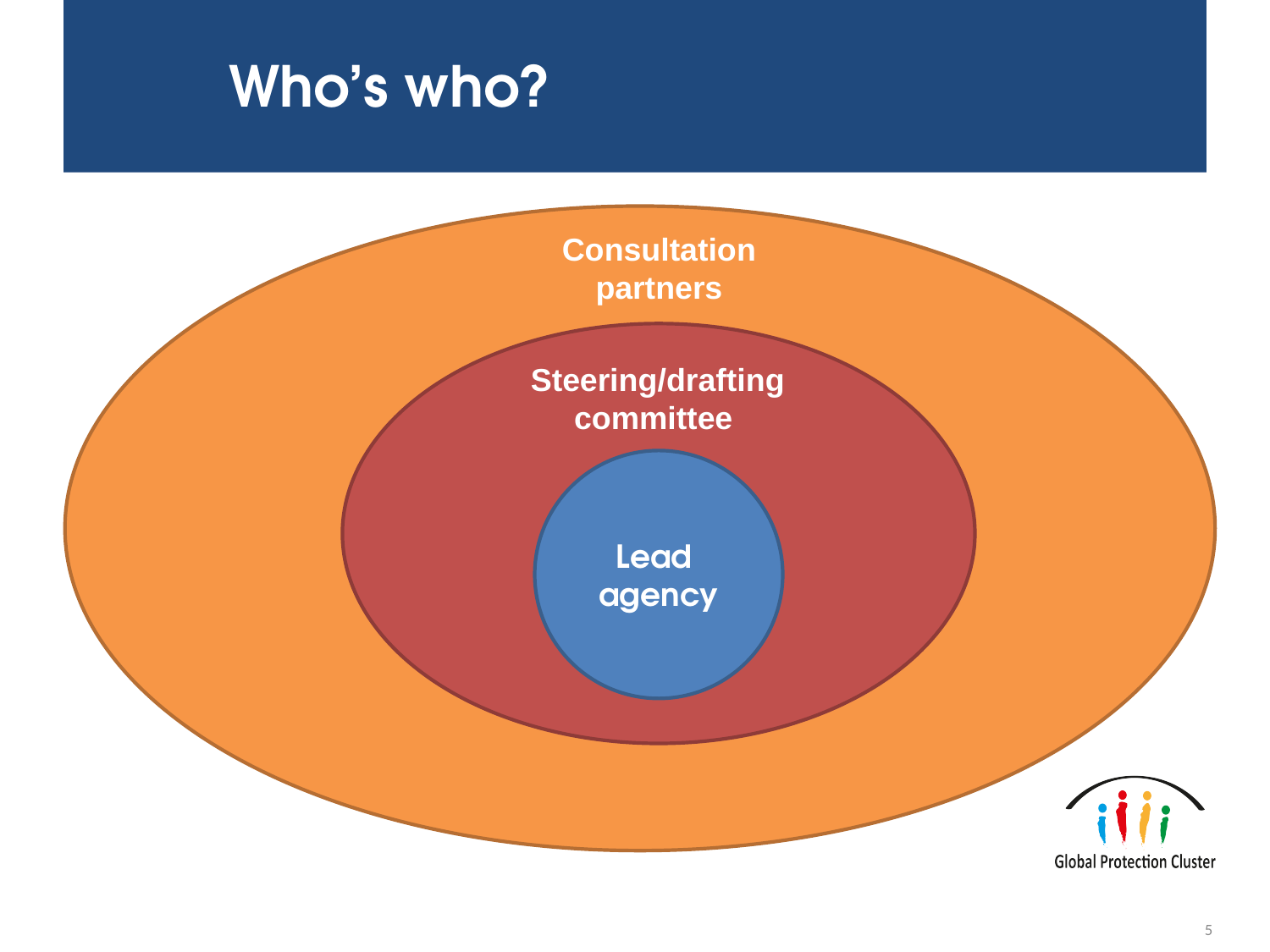

# Who’s who?

Consultation
partners

Steering/drafting committee
Lead
agency